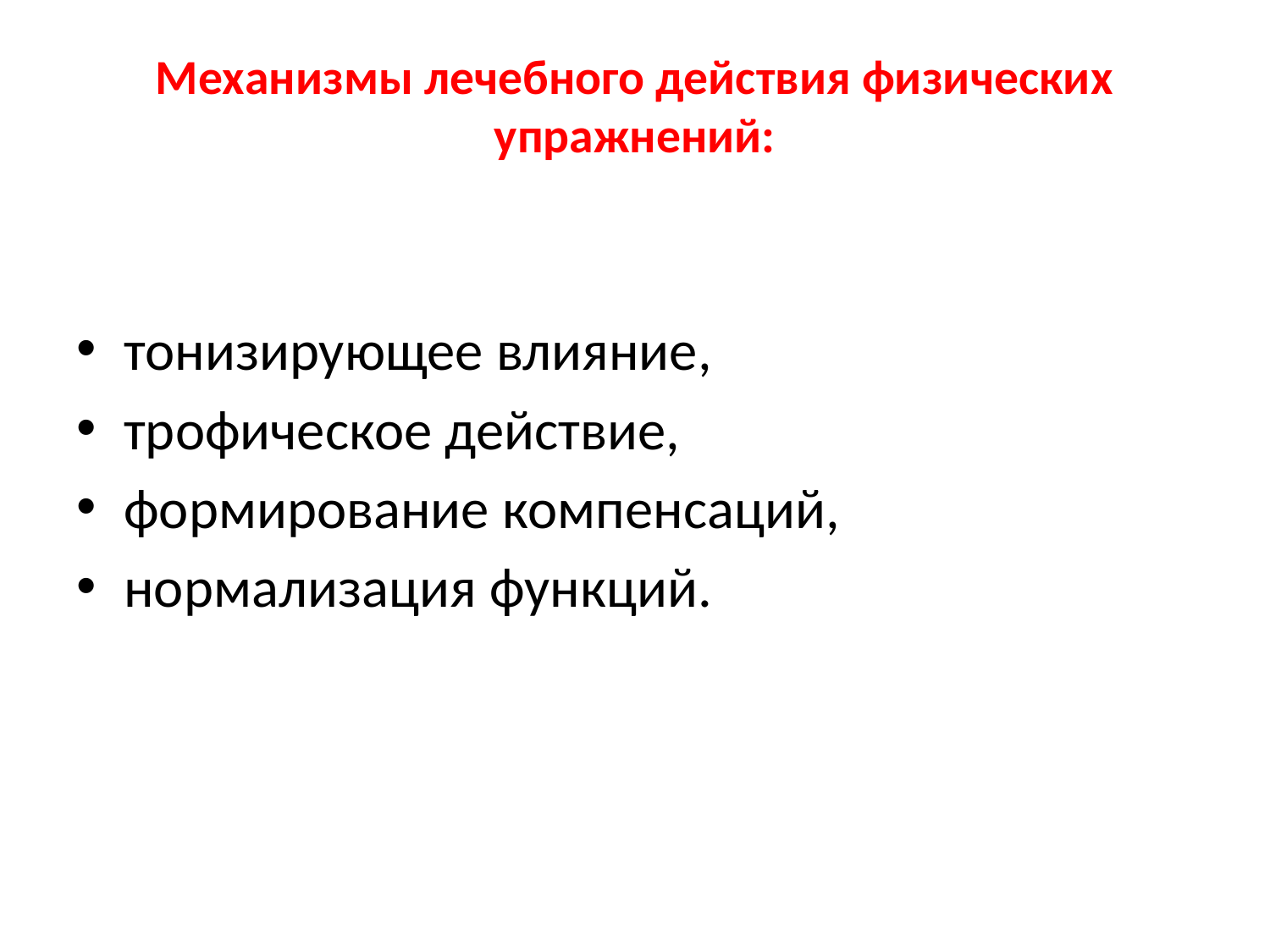

# Механизмы лечебного действия физических упражнений:
тонизирующее влияние,
трофическое действие,
формирование компенсаций,
нормализация функций.